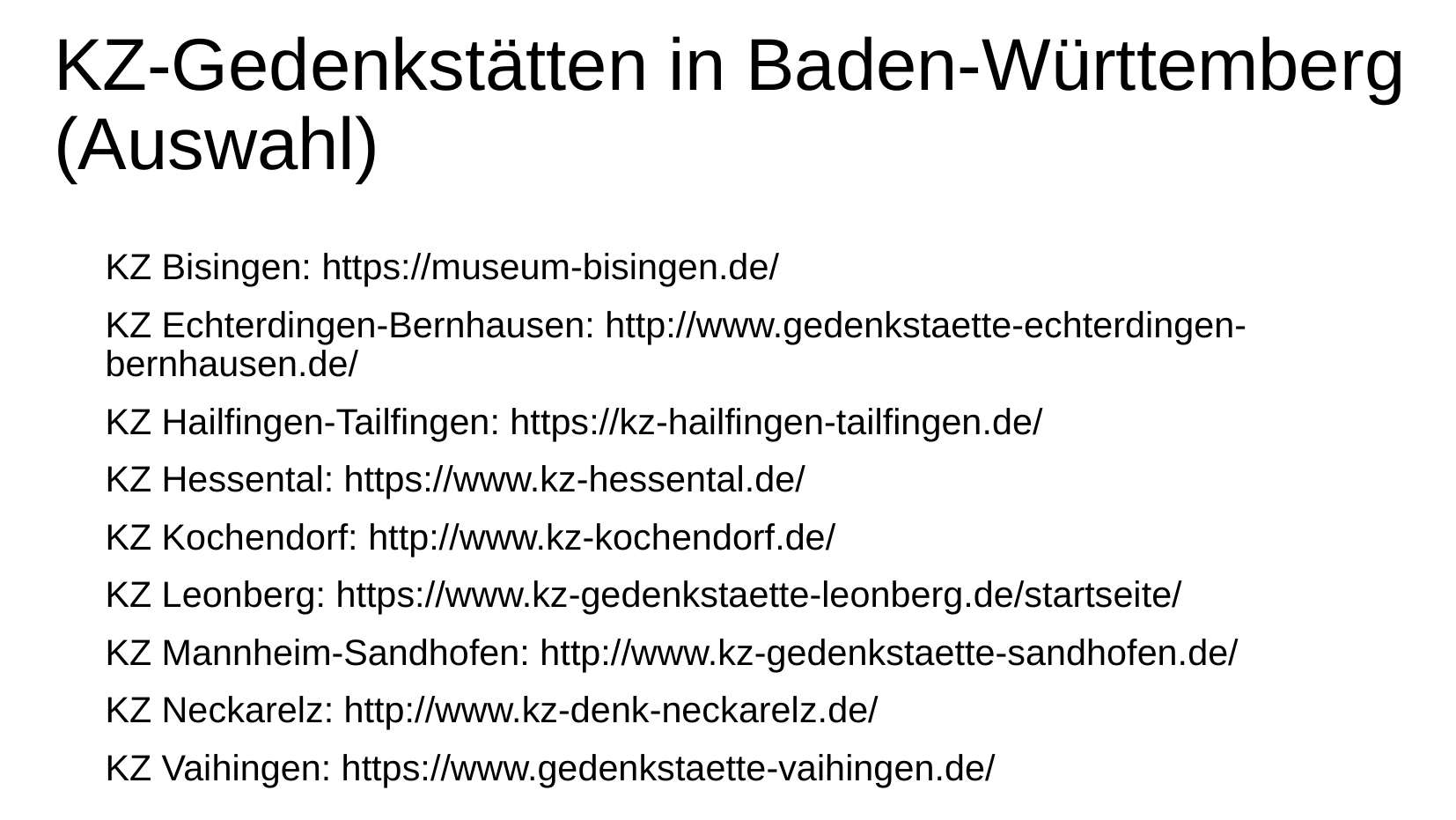

# KZ-Gedenkstätten in Baden-Württemberg (Auswahl)
KZ Bisingen: https://museum-bisingen.de/
KZ Echterdingen-Bernhausen: http://www.gedenkstaette-echterdingen-bernhausen.de/
KZ Hailfingen-Tailfingen: https://kz-hailfingen-tailfingen.de/
KZ Hessental: https://www.kz-hessental.de/
KZ Kochendorf: http://www.kz-kochendorf.de/
KZ Leonberg: https://www.kz-gedenkstaette-leonberg.de/startseite/
KZ Mannheim-Sandhofen: http://www.kz-gedenkstaette-sandhofen.de/
KZ Neckarelz: http://www.kz-denk-neckarelz.de/
KZ Vaihingen: https://www.gedenkstaette-vaihingen.de/